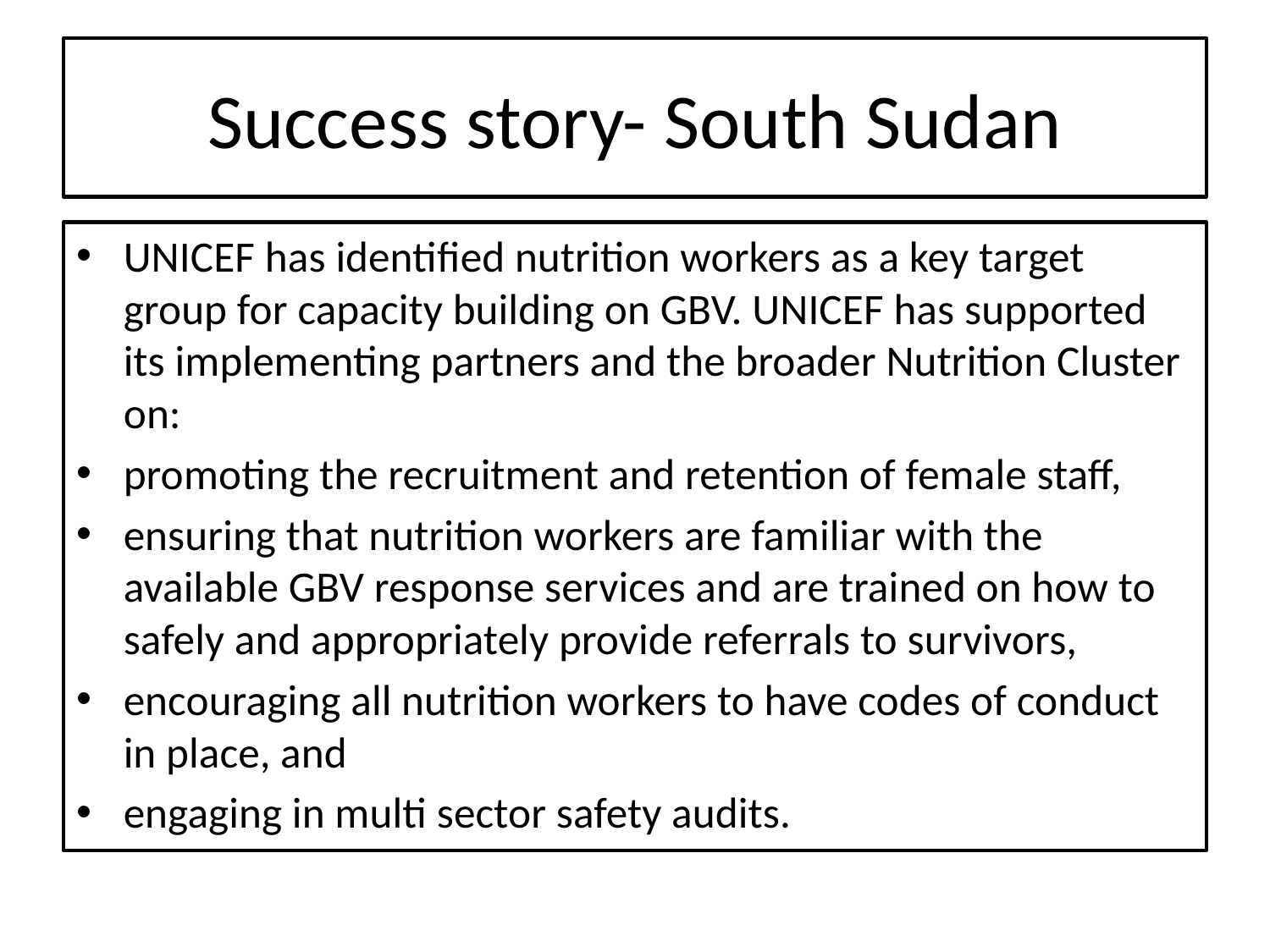

# Success story- South Sudan
UNICEF has identiﬁed nutrition workers as a key target group for capacity building on GBV. UNICEF has supported its implementing partners and the broader Nutrition Cluster on:
promoting the recruitment and retention of female staff,
ensuring that nutrition workers are familiar with the available GBV response services and are trained on how to safely and appropriately provide referrals to survivors,
encouraging all nutrition workers to have codes of conduct in place, and
engaging in multi sector safety audits.